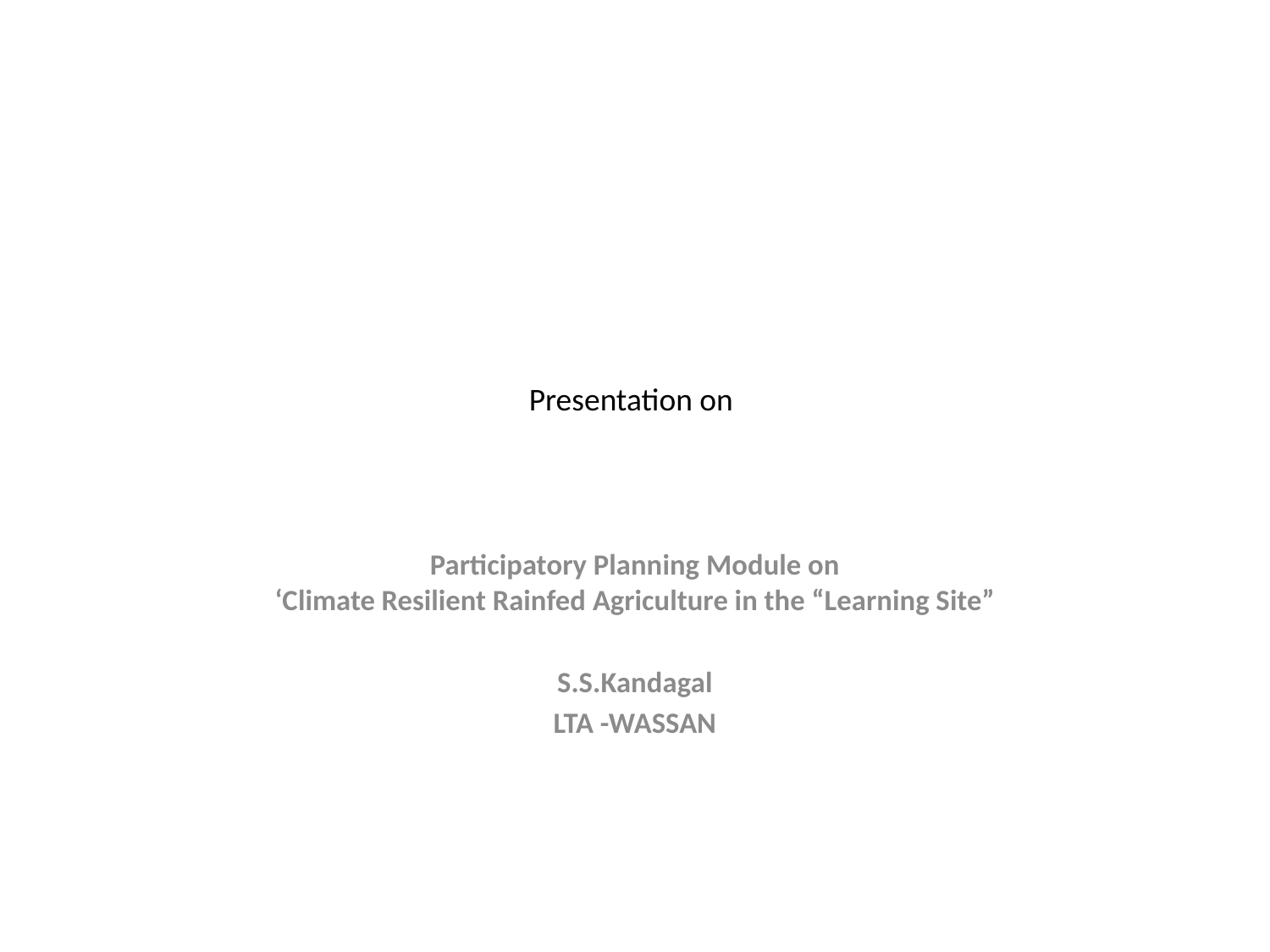

# Presentation on
Participatory Planning Module on
‘Climate Resilient Rainfed Agriculture in the “Learning Site”

S.S.Kandagal
LTA -WASSAN